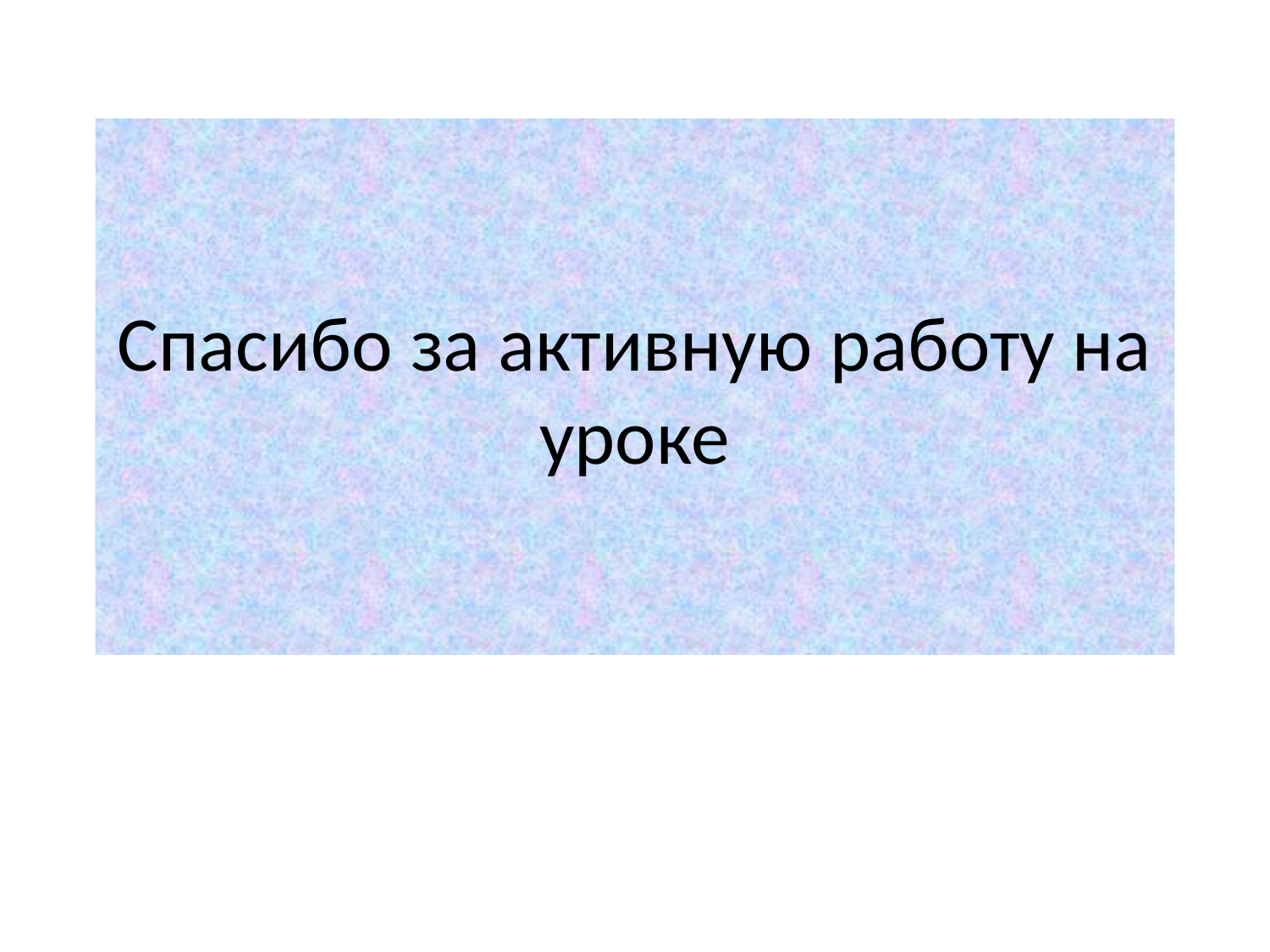

# Спасибо за активную работу на уроке